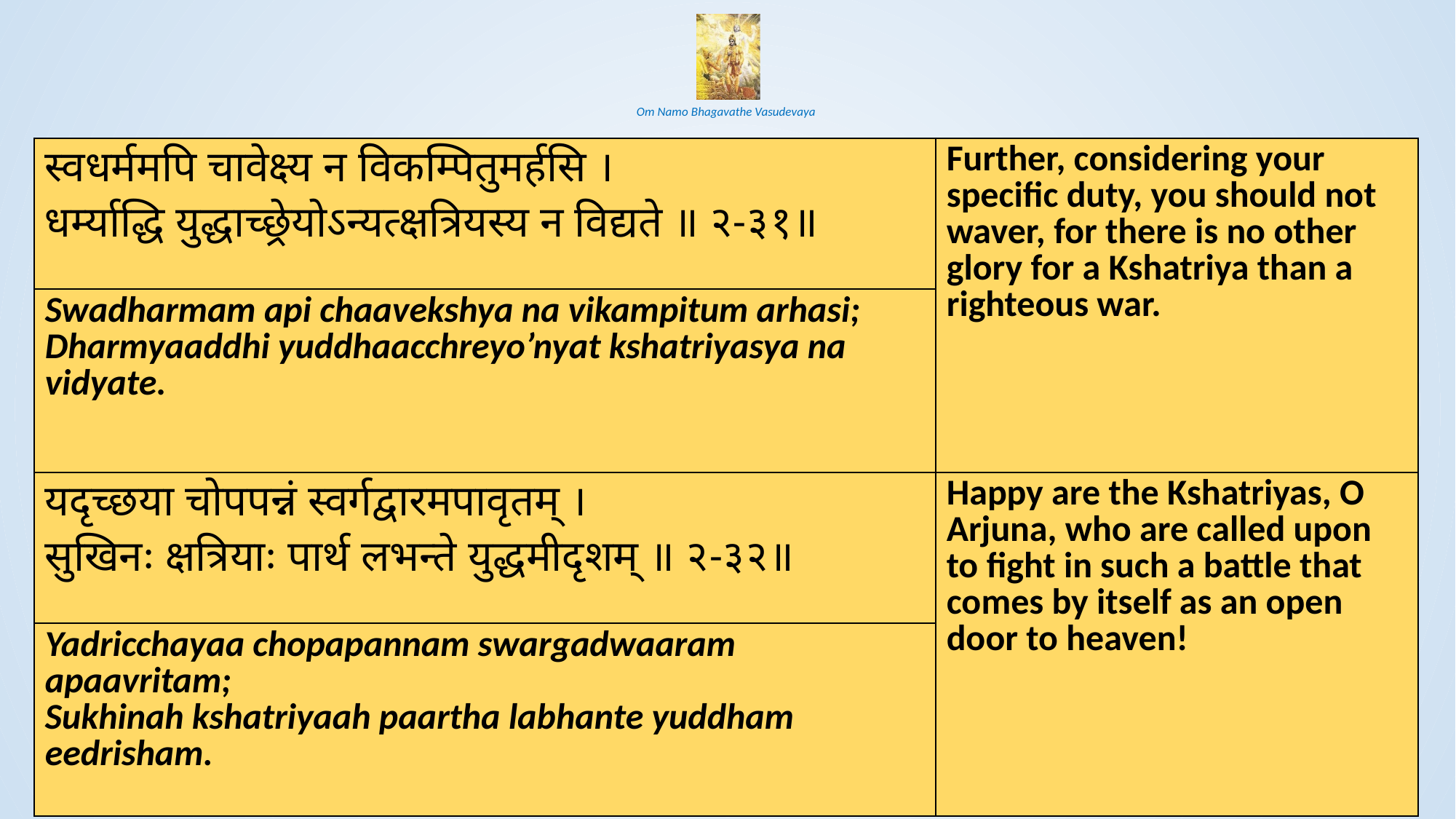

# Om Namo Bhagavathe Vasudevaya
| स्वधर्ममपि चावेक्ष्य न विकम्पितुमर्हसि । धर्म्याद्धि युद्धाच्छ्रेयोऽन्यत्क्षत्रियस्य न विद्यते ॥ २-३१॥ | Further, considering your specific duty, you should not waver, for there is no other glory for a Kshatriya than a righteous war. |
| --- | --- |
| Swadharmam api chaavekshya na vikampitum arhasi; Dharmyaaddhi yuddhaacchreyo’nyat kshatriyasya na vidyate. |  |
| यदृच्छया चोपपन्नं स्वर्गद्वारमपावृतम् । सुखिनः क्षत्रियाः पार्थ लभन्ते युद्धमीदृशम् ॥ २-३२॥ | Happy are the Kshatriyas, O Arjuna, who are called upon to fight in such a battle that comes by itself as an open door to heaven! |
| --- | --- |
| Yadricchayaa chopapannam swargadwaaram apaavritam; Sukhinah kshatriyaah paartha labhante yuddham eedrisham. |  |